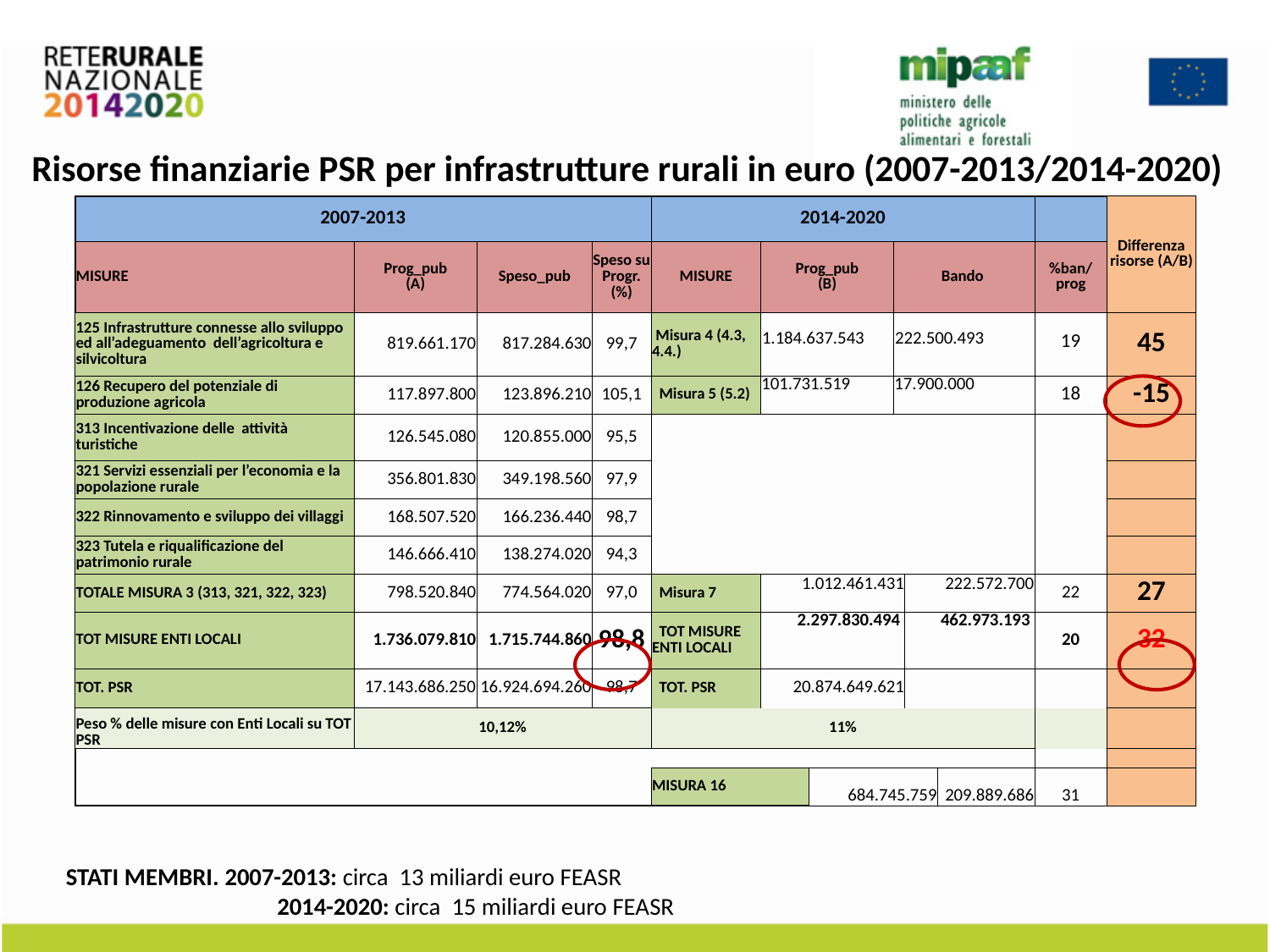

# Risorse finanziarie PSR per infrastrutture rurali in euro (2007-2013/2014-2020)
| 2007-2013 |  |  |  | 2014-2020 |  |  |  |  |  |  | Differenza risorse (A/B) |
| --- | --- | --- | --- | --- | --- | --- | --- | --- | --- | --- | --- |
| MISURE | Prog\_pub (A) | Speso\_pub | Speso su Progr. (%) | MISURE | Prog\_pub (B) |  | Bando |  |  | %ban/prog |  |
| 125 Infrastrutture connesse allo sviluppo ed all’adeguamento dell’agricoltura e silvicoltura | 819.661.170 | 817.284.630 | 99,7 | Misura 4 (4.3, 4.4.) | 1.184.637.543 |  | 222.500.493 |  |  | 19 | 45 |
| 126 Recupero del potenziale di produzione agricola | 117.897.800 | 123.896.210 | 105,1 | Misura 5 (5.2) | 101.731.519 |  | 17.900.000 |  |  | 18 | -15 |
| 313 Incentivazione delle attività turistiche | 126.545.080 | 120.855.000 | 95,5 |  |  |  |  |  |  |  |  |
| 321 Servizi essenziali per l’economia e la popolazione rurale | 356.801.830 | 349.198.560 | 97,9 |  |  |  |  |  |  |  |  |
| 322 Rinnovamento e sviluppo dei villaggi | 168.507.520 | 166.236.440 | 98,7 |  |  |  |  |  |  |  |  |
| 323 Tutela e riqualificazione del patrimonio rurale | 146.666.410 | 138.274.020 | 94,3 |  |  |  |  |  |  |  |  |
| TOTALE MISURA 3 (313, 321, 322, 323) | 798.520.840 | 774.564.020 | 97,0 | Misura 7 | 1.012.461.431 |  |  | 222.572.700 |  | 22 | 27 |
| TOT MISURE ENTI LOCALI | 1.736.079.810 | 1.715.744.860 | 98,8 | TOT MISURE ENTI LOCALI | 2.297.830.494 |  |  | 462.973.193 |  | 20 | 32 |
| TOT. PSR | 17.143.686.250 | 16.924.694.260 | 98,7 | TOT. PSR | 20.874.649.621 |  |  |  |  |  |  |
| Peso % delle misure con Enti Locali su TOT PSR | 10,12% |  |  | 11% |  |  |  |  |  |  |  |
|  |  |  |  |  |  |  |  |  |  |  |  |
|  |  |  |  | MISURA 16 |  | 684.745.759 |  |  | 209.889.686 | 31 |  |

STATI MEMBRI. 2007-2013: circa  13 miliardi euro FEASR
	        			 2014-2020: circa  15 miliardi euro FEASR